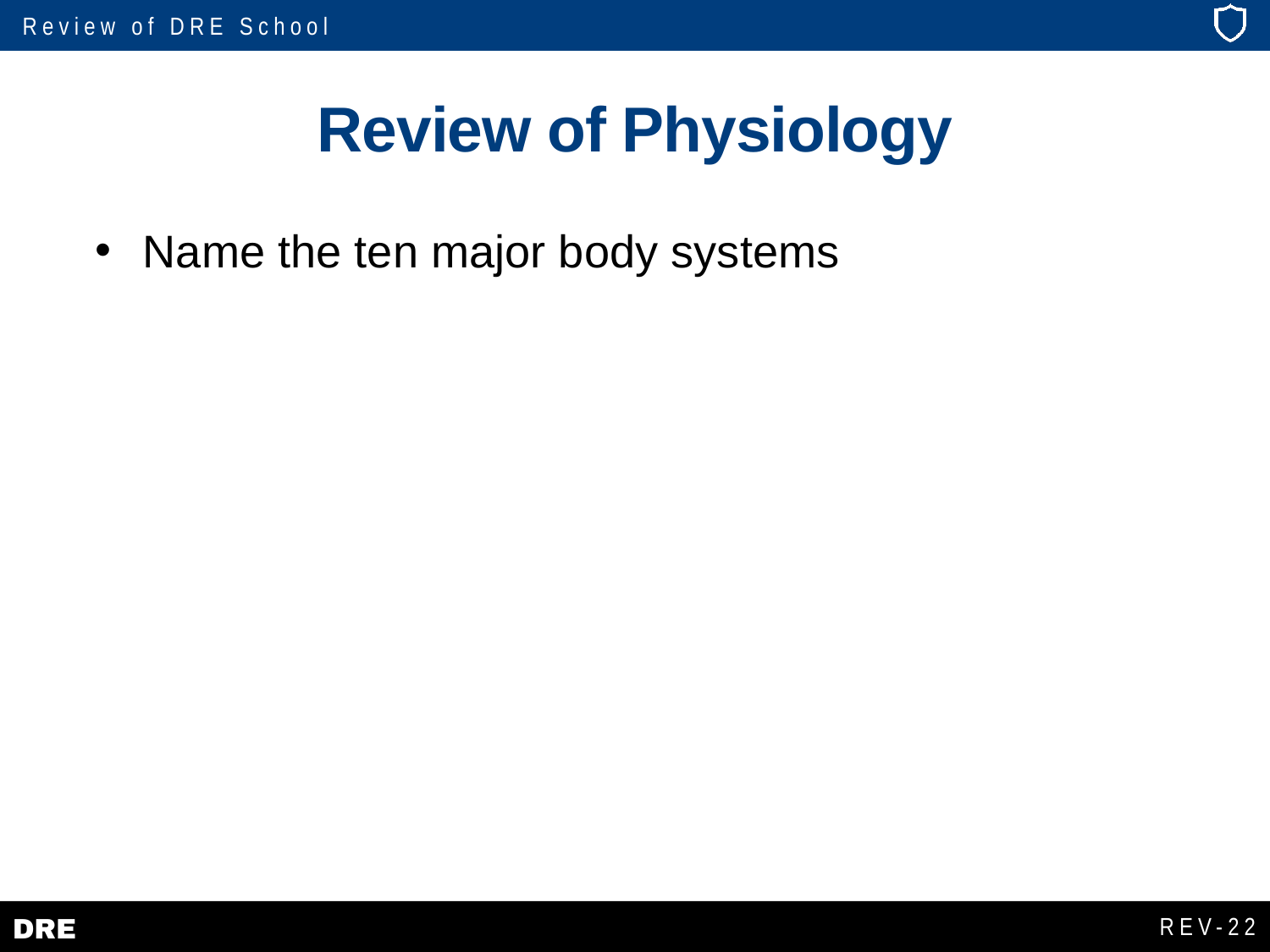

# Review of Physiology
Name the ten major body systems

REV-22